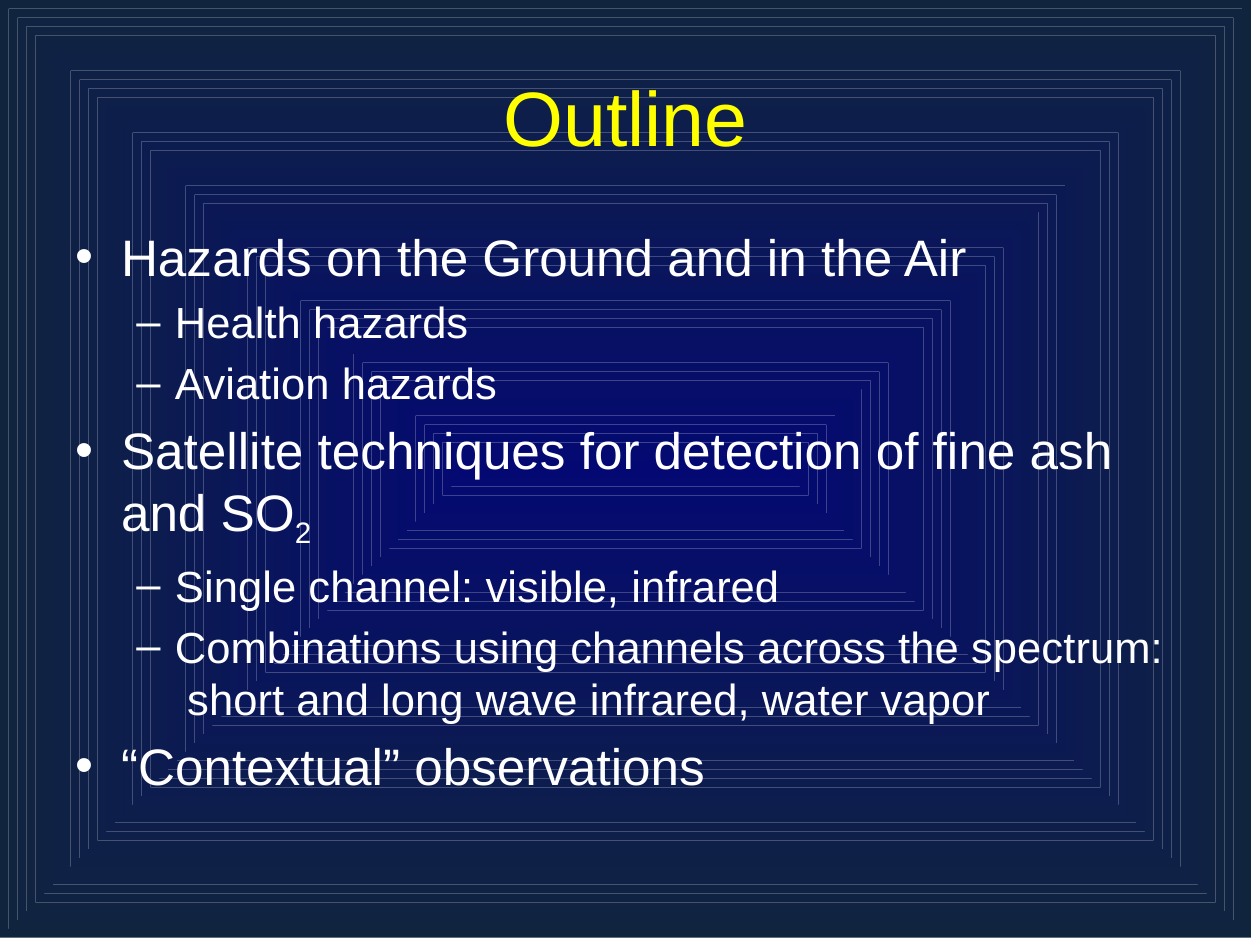

# Outline
Hazards on the Ground and in the Air
Health hazards
Aviation hazards
Satellite techniques for detection of fine ash and SO2
Single channel: visible, infrared
Combinations using channels across the spectrum:  short and long wave infrared, water vapor
“Contextual” observations